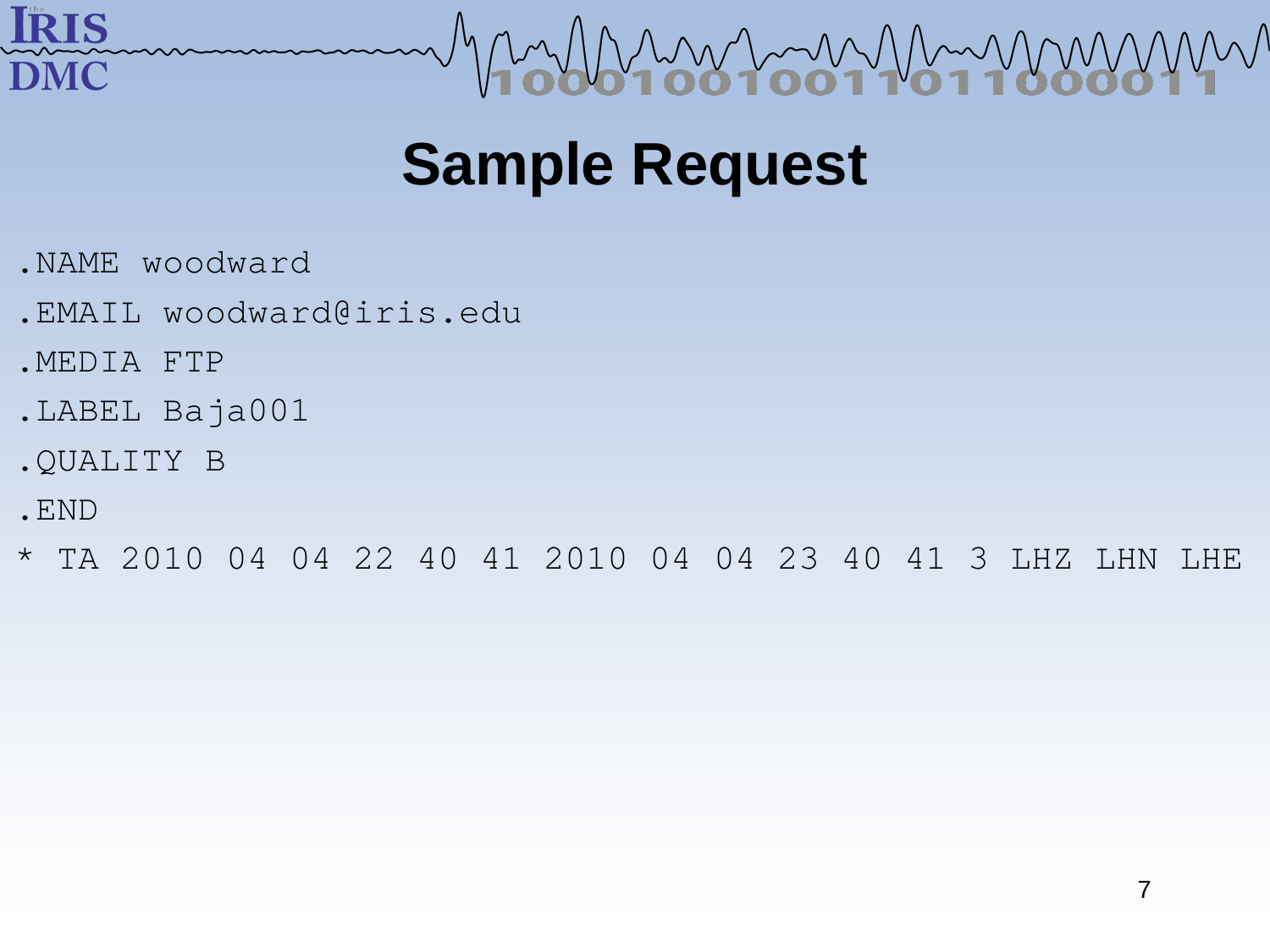

# Sample Request
.NAME woodward
.EMAIL woodward@iris.edu
.MEDIA FTP
.LABEL Baja001
.QUALITY B
.END
* TA 2010 04 04 22 40 41 2010 04 04 23 40 41 3 LHZ LHN LHE
7